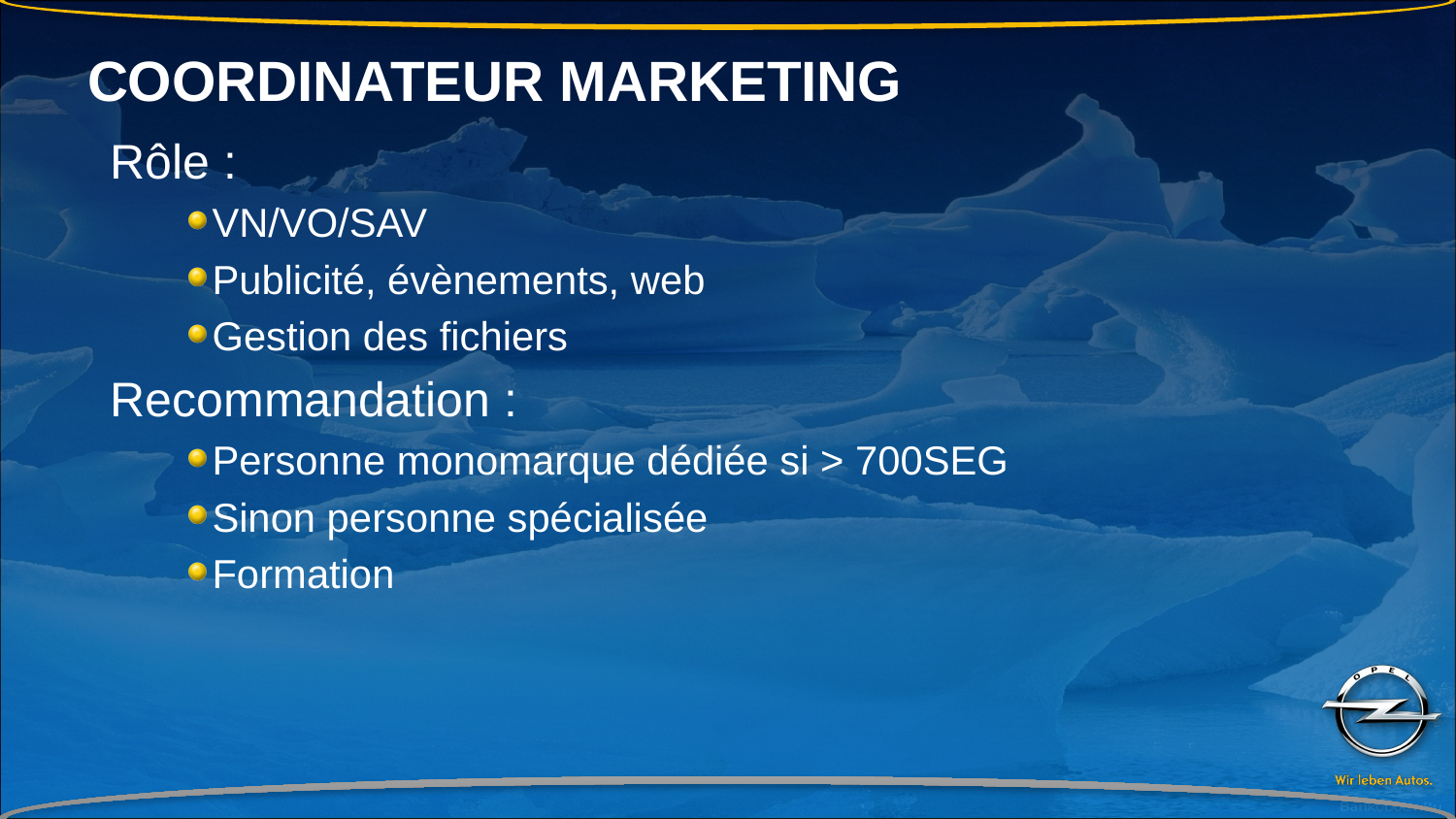

# COORDINATEUR MARKETING
Rôle :
VN/VO/SAV
Publicité, évènements, web
Gestion des fichiers
Recommandation :
Personne monomarque dédiée si > 700SEG
Sinon personne spécialisée
Formation